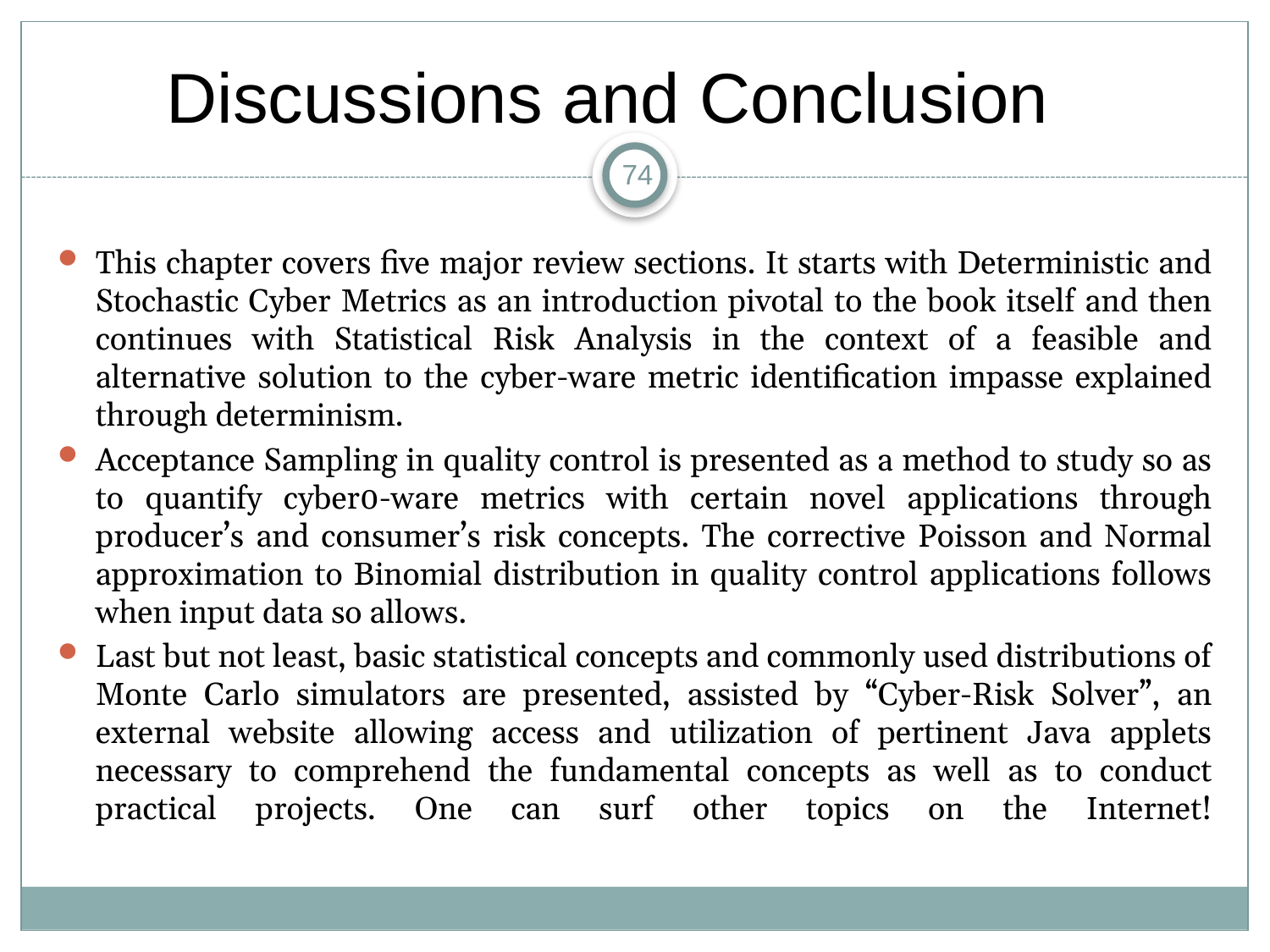

Discussions and Conclusion
74
This chapter covers five major review sections. It starts with Deterministic and Stochastic Cyber Metrics as an introduction pivotal to the book itself and then continues with Statistical Risk Analysis in the context of a feasible and alternative solution to the cyber-ware metric identification impasse explained through determinism.
Acceptance Sampling in quality control is presented as a method to study so as to quantify cyber0-ware metrics with certain novel applications through producer’s and consumer’s risk concepts. The corrective Poisson and Normal approximation to Binomial distribution in quality control applications follows when input data so allows.
Last but not least, basic statistical concepts and commonly used distributions of Monte Carlo simulators are presented, assisted by “Cyber-Risk Solver”, an external website allowing access and utilization of pertinent Java applets necessary to comprehend the fundamental concepts as well as to conduct practical projects. One can surf other topics on the Internet!